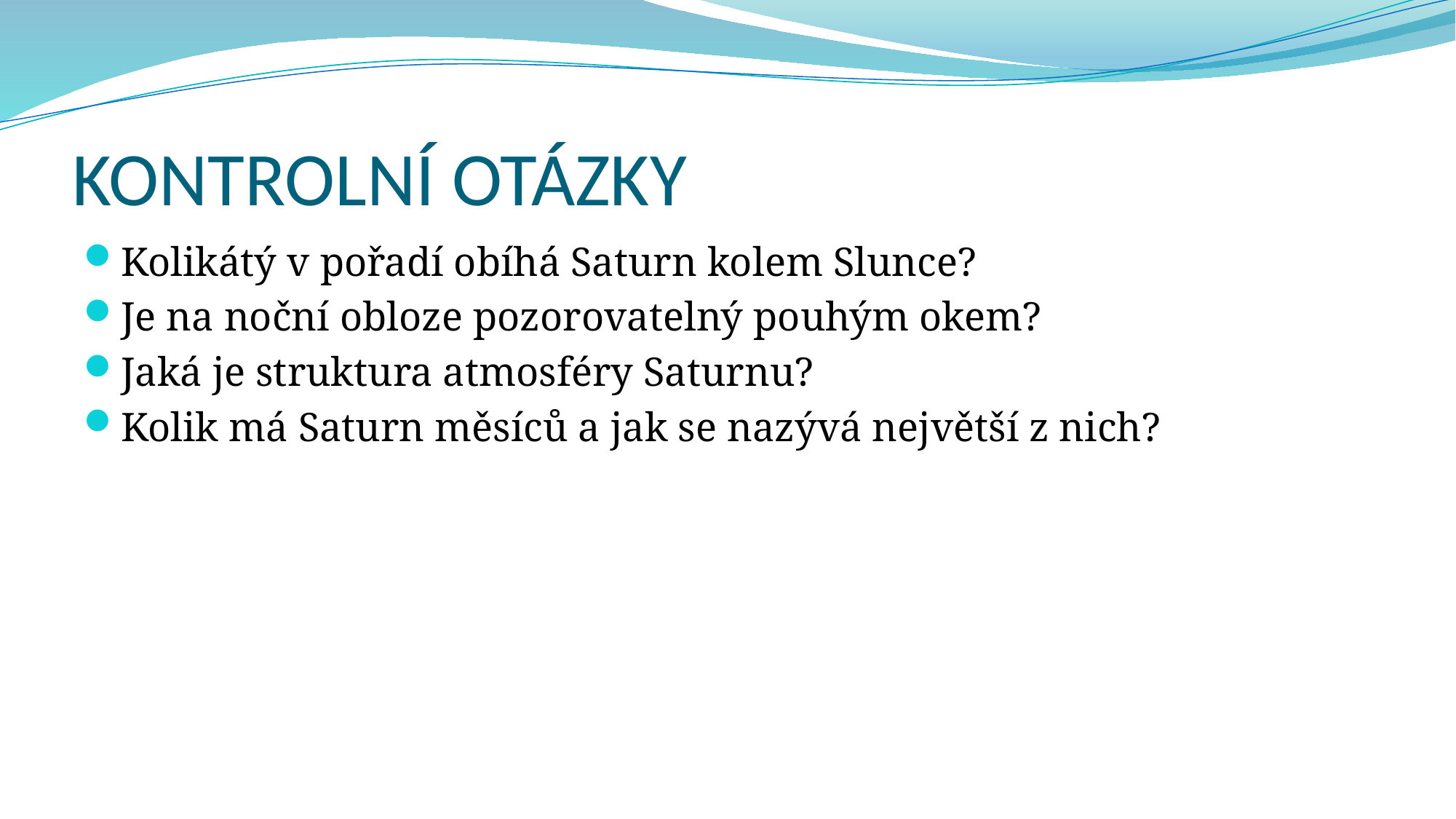

# KONTROLNÍ OTÁZKY
Kolikátý v pořadí obíhá Saturn kolem Slunce?
Je na noční obloze pozorovatelný pouhým okem?
Jaká je struktura atmosféry Saturnu?
Kolik má Saturn měsíců a jak se nazývá největší z nich?